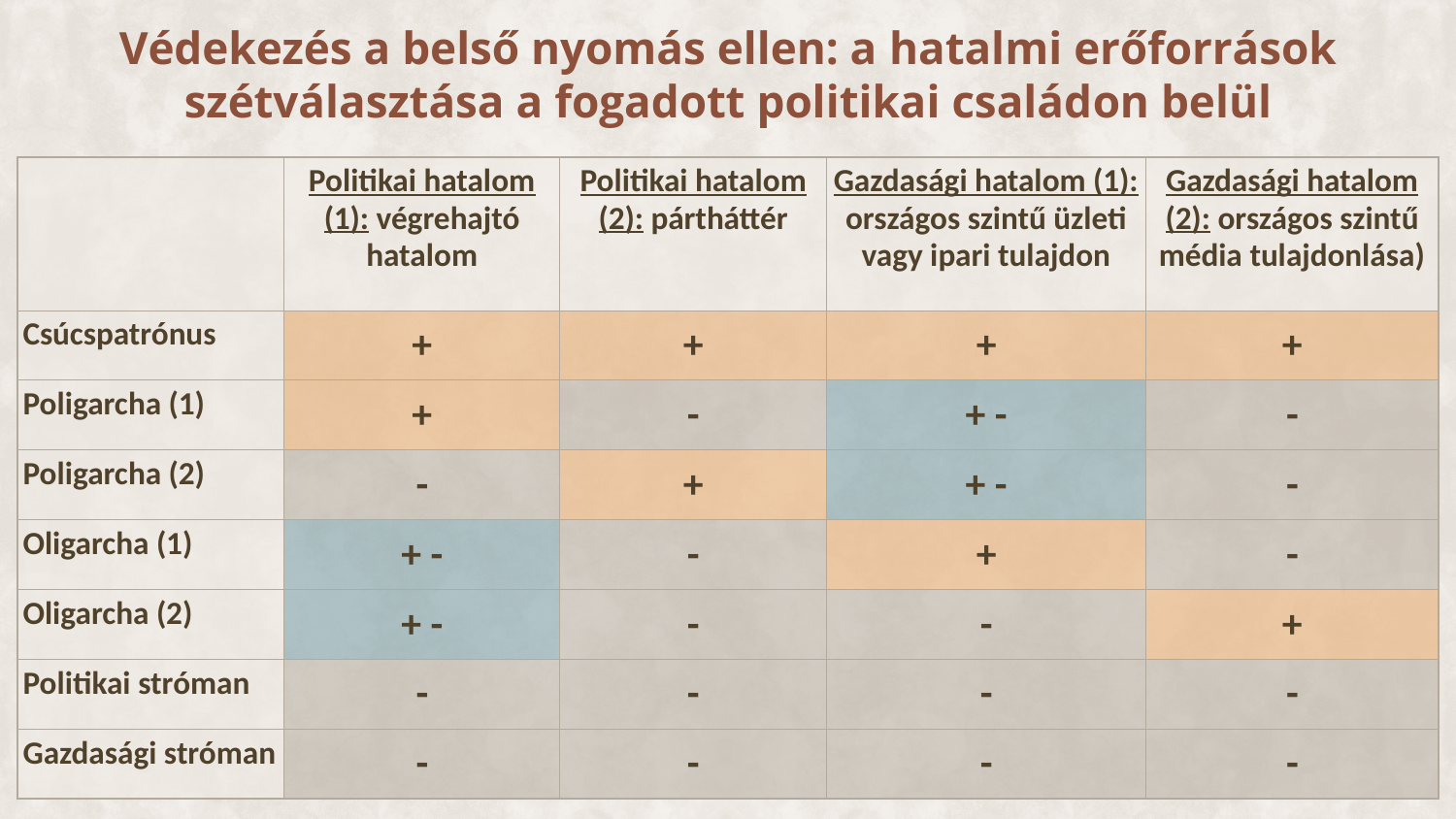

# Védekezés a belső nyomás ellen: a hatalmi erőforrások szétválasztása a fogadott politikai családon belül
|  | Politikai hatalom (1): végrehajtó hatalom | Politikai hatalom (2): pártháttér | Gazdasági hatalom (1): országos szintű üzleti vagy ipari tulajdon | Gazdasági hatalom (2): országos szintű média tulajdonlása) |
| --- | --- | --- | --- | --- |
| Csúcspatrónus | + | + | + | + |
| Poligarcha (1) | + | - | + - | - |
| Poligarcha (2) | - | + | + - | - |
| Oligarcha (1) | + - | - | + | - |
| Oligarcha (2) | + - | - | - | + |
| Politikai stróman | - | - | - | - |
| Gazdasági stróman | - | - | - | - |